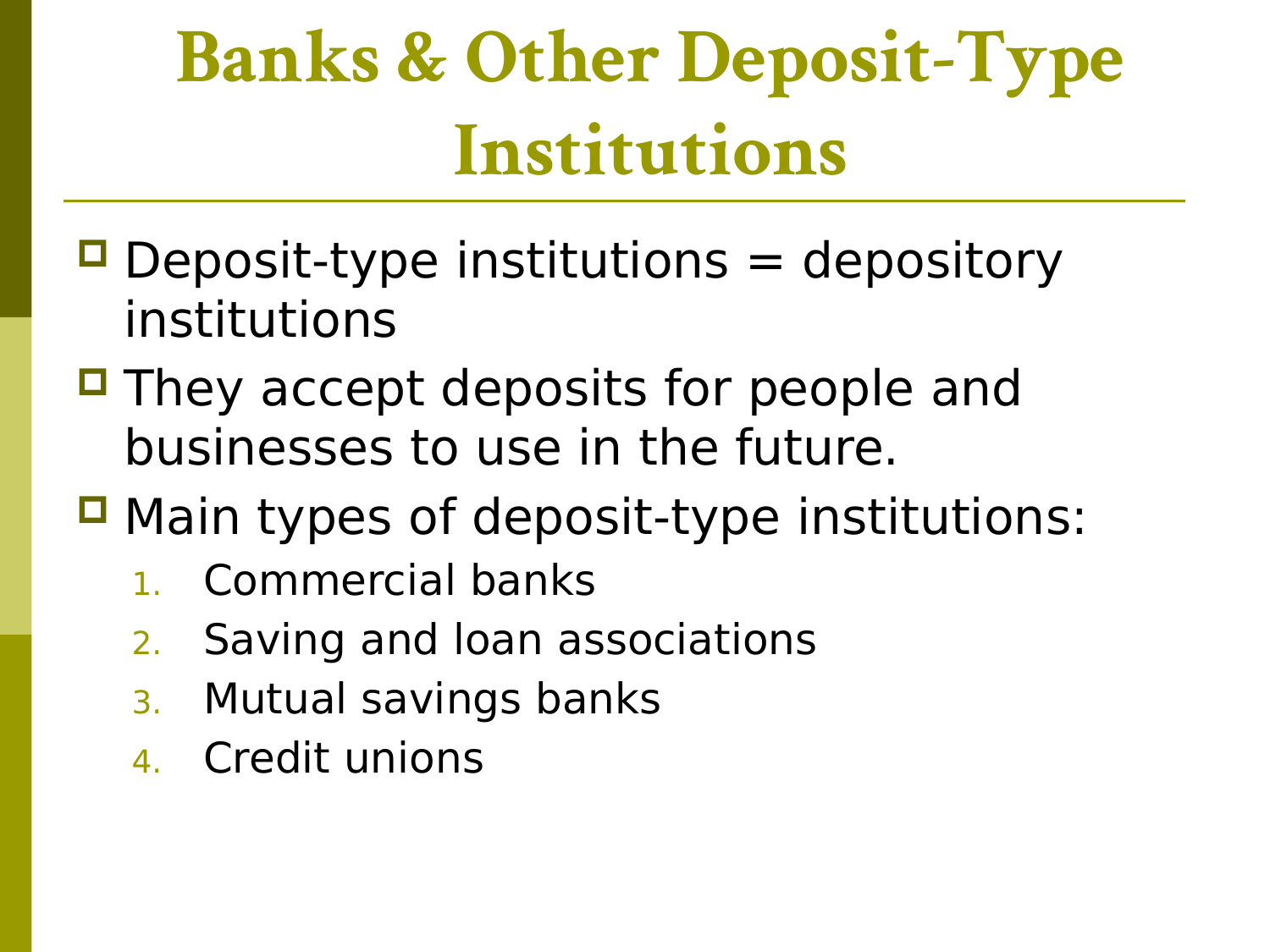

# Banks & Other Deposit-Type Institutions
Deposit-type institutions = depository institutions
They accept deposits for people and businesses to use in the future.
Main types of deposit-type institutions:
Commercial banks
Saving and loan associations
Mutual savings banks
Credit unions